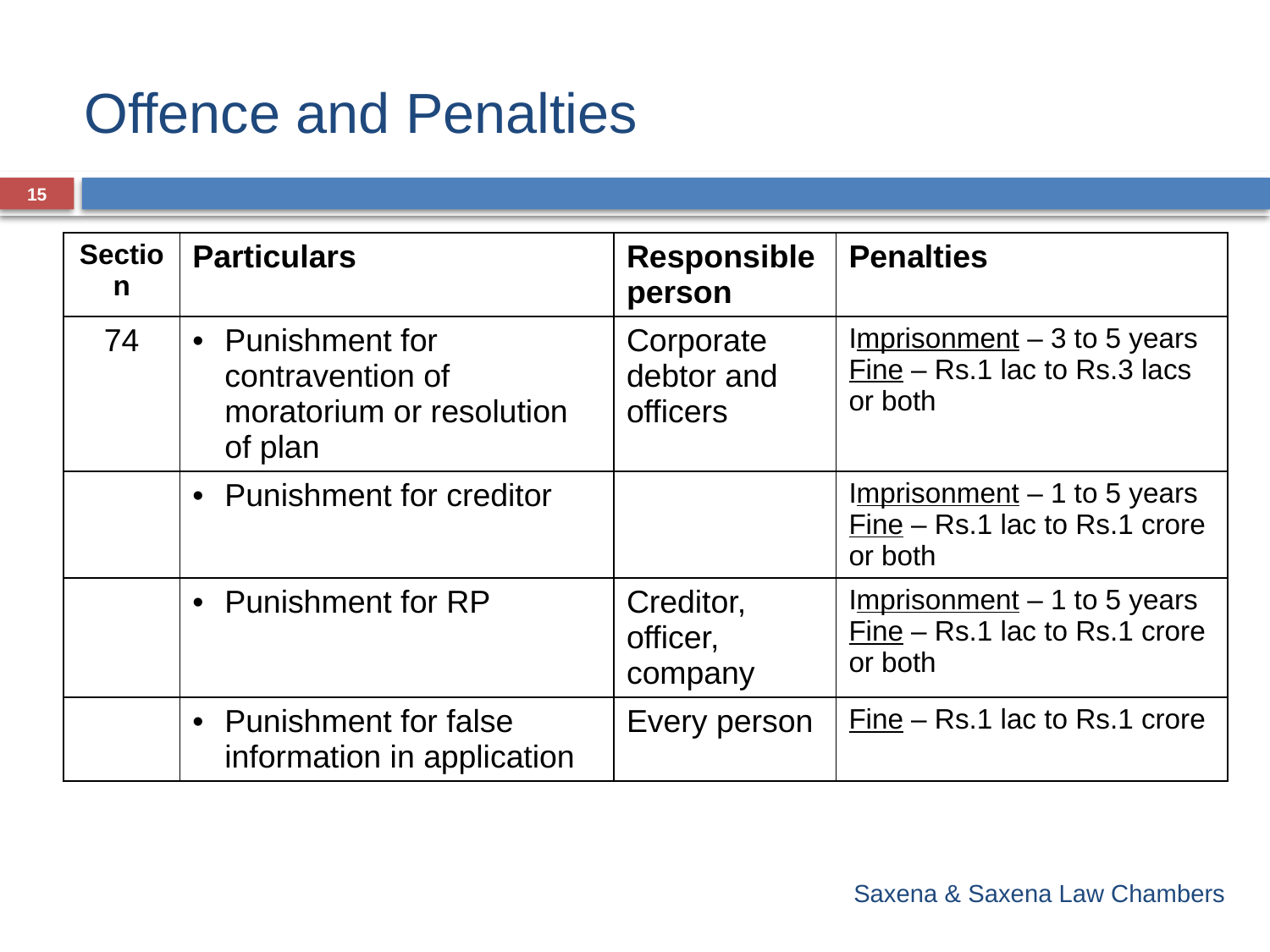

# Offence and Penalties
15

| Section | Particulars | Responsible person | Penalties |
| --- | --- | --- | --- |
| 74 | Punishment for contravention of moratorium or resolution of plan | Corporate debtor and officers | Imprisonment – 3 to 5 years Fine – Rs.1 lac to Rs.3 lacs or both |
|  | Punishment for creditor |  | Imprisonment – 1 to 5 years Fine – Rs.1 lac to Rs.1 crore or both |
|  | Punishment for RP | Creditor, officer, company | Imprisonment – 1 to 5 years Fine – Rs.1 lac to Rs.1 crore or both |
|  | Punishment for false information in application | Every person | Fine – Rs.1 lac to Rs.1 crore |
Saxena & Saxena Law Chambers